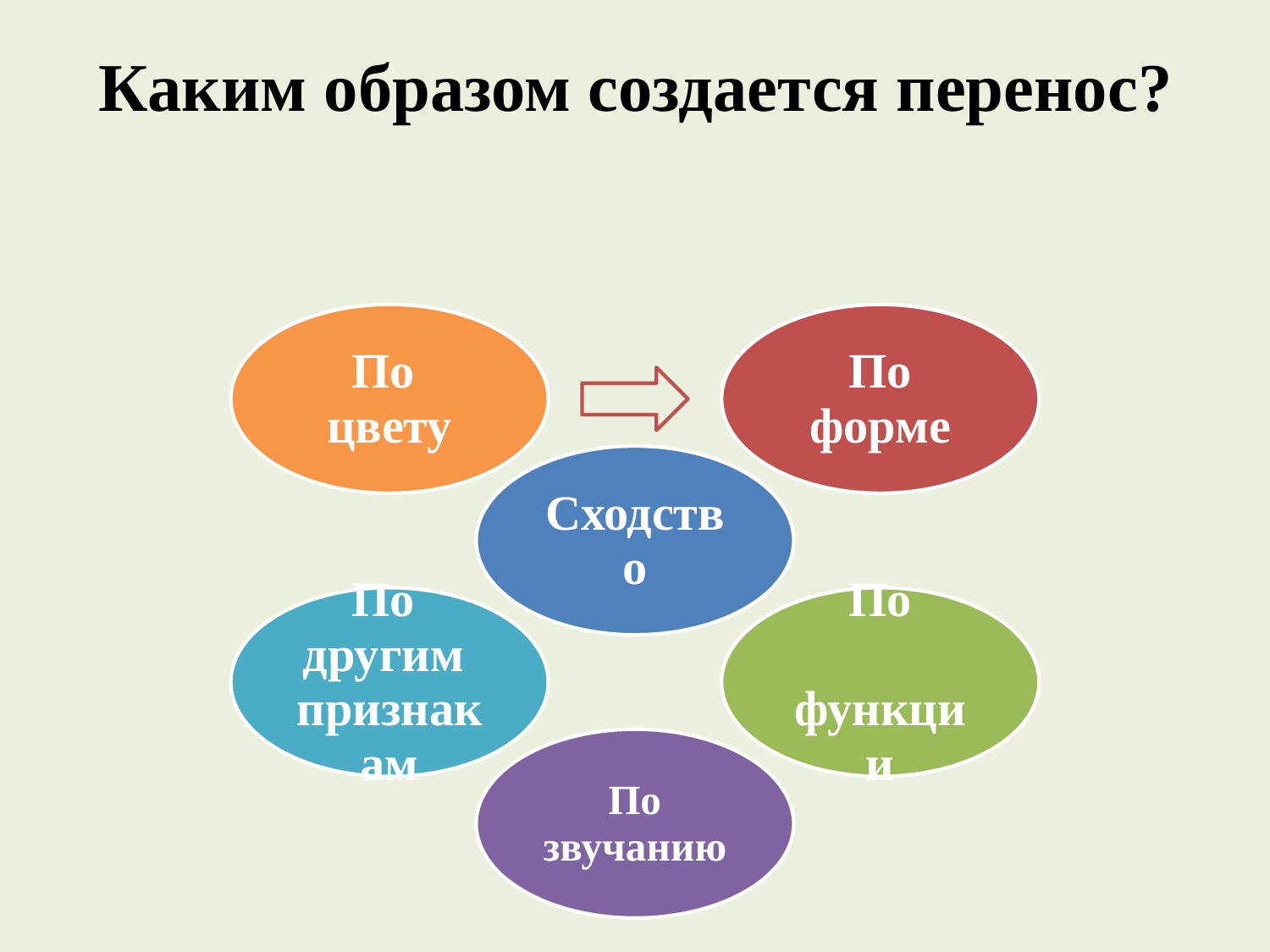

# Каким образом создается перенос?
Сходство
По форме
По
 функции
По
звучанию
По
другим
признакам
По
цвету